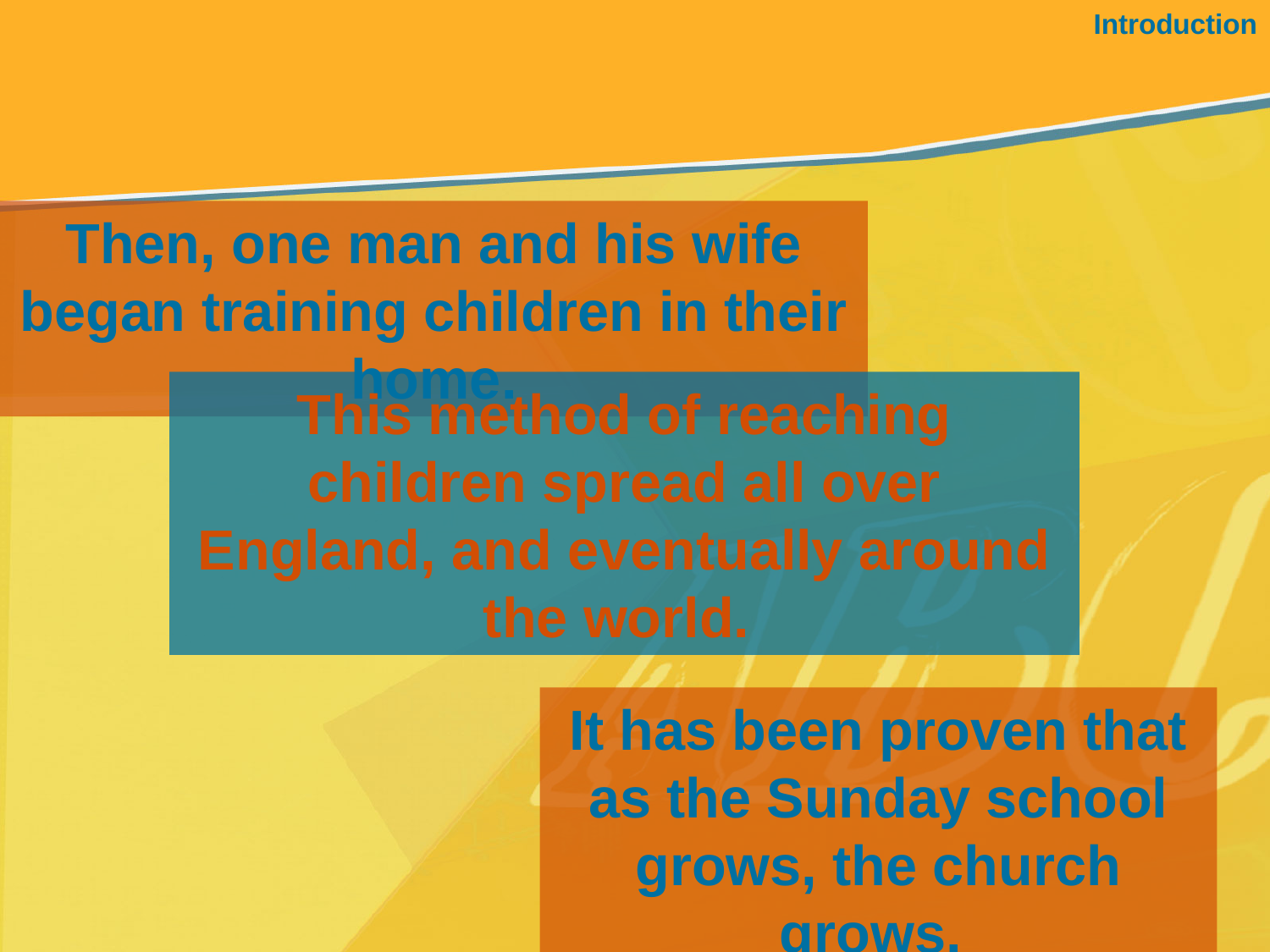

Introduction
Then, one man and his wife began training children in their home.
This method of reaching children spread all over England, and eventually around the world.
It has been proven that as the Sunday school grows, the church grows.